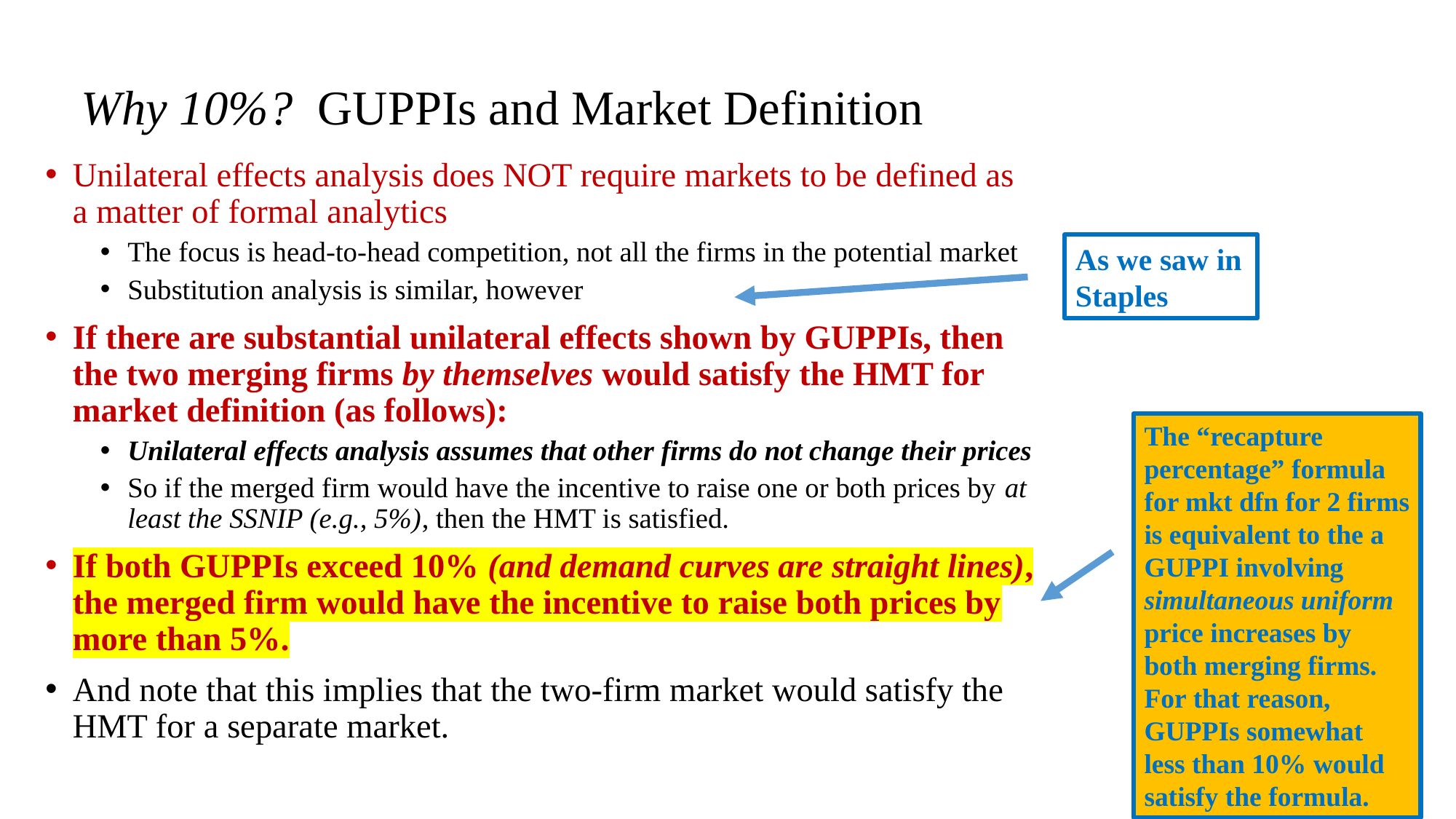

# Why 10%?  GUPPIs and Market Definition
Unilateral effects analysis does NOT require markets to be defined as a matter of formal analytics
The focus is head-to-head competition, not all the firms in the potential market
Substitution analysis is similar, however
If there are substantial unilateral effects shown by GUPPIs, then the two merging firms by themselves would satisfy the HMT for market definition (as follows):
Unilateral effects analysis assumes that other firms do not change their prices
So if the merged firm would have the incentive to raise one or both prices by at least the SSNIP (e.g., 5%), then the HMT is satisfied.
If both GUPPIs exceed 10% (and demand curves are straight lines), the merged firm would have the incentive to raise both prices by more than 5%.
And note that this implies that the two-firm market would satisfy the HMT for a separate market.

As we saw in Staples
The “recapture percentage” formula for mkt dfn for 2 firms is equivalent to the a GUPPI involving simultaneous uniform price increases by both merging firms.  For that reason, GUPPIs somewhat less than 10% would satisfy the formula.
41